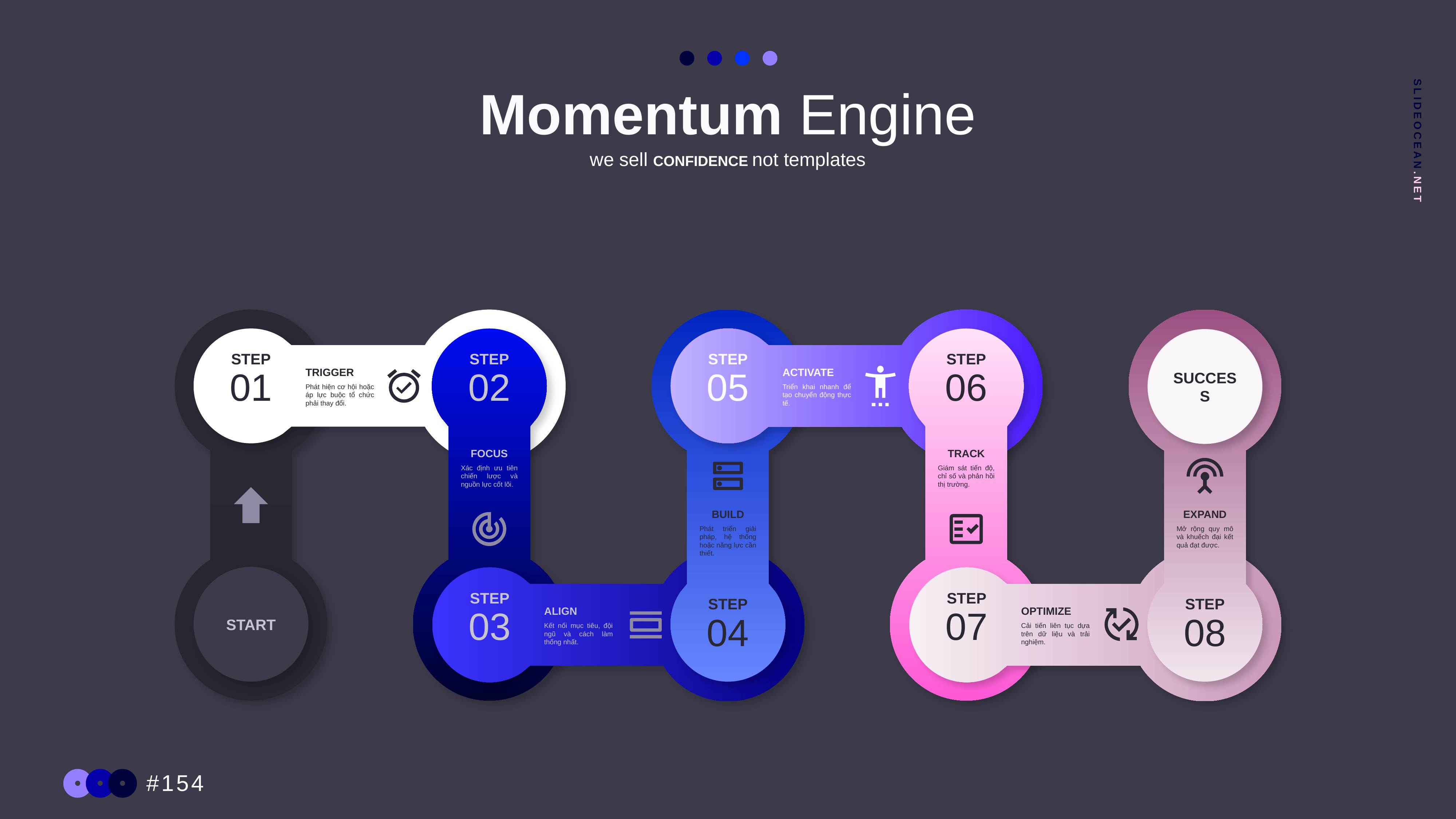

Momentum Engine
we sell CONFIDENCE not templates

SUCCESS
STEP
01
STEP
02
STEP
05
STEP
06
TRIGGER
Phát hiện cơ hội hoặc áp lực buộc tổ chức phải thay đổi.
ACTIVATE
Triển khai nhanh để tạo chuyển động thực tế.

FOCUS
Xác định ưu tiên chiến lược và nguồn lực cốt lõi.
TRACK
Giám sát tiến độ, chỉ số và phản hồi thị trường.

BUILD
Phát triển giải pháp, hệ thống hoặc năng lực cần thiết.
EXPAND
Mở rộng quy mô và khuếch đại kết quả đạt được.

START
STEP
03
STEP
07
STEP
04
STEP
08
ALIGN
Kết nối mục tiêu, đội ngũ và cách làm thống nhất.
OPTIMIZE
Cải tiến liên tục dựa trên dữ liệu và trải nghiệm.

#154